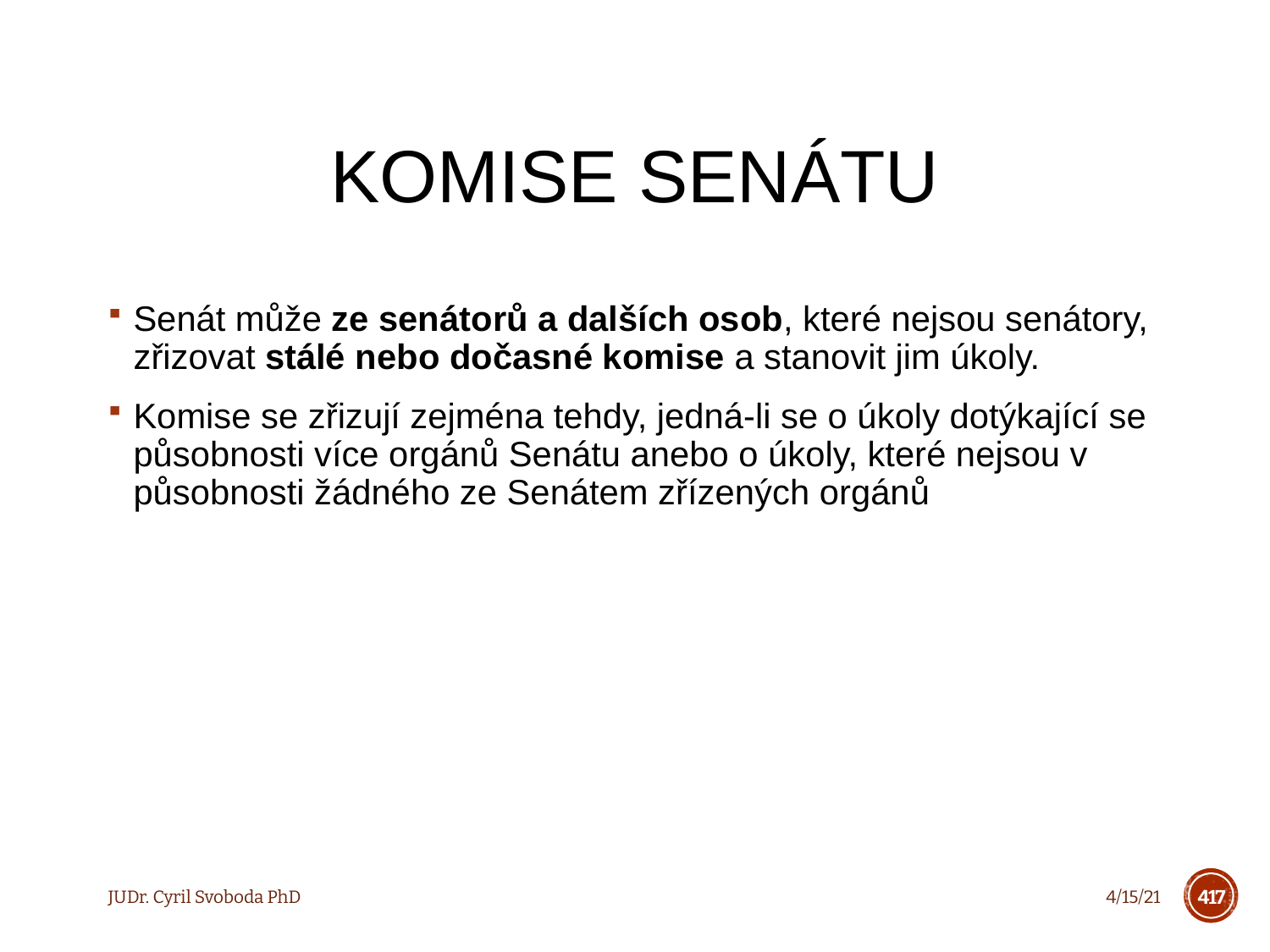

# Komise Senátu
Senát může ze senátorů a dalších osob, které nejsou senátory, zřizovat stálé nebo dočasné komise a stanovit jim úkoly.
Komise se zřizují zejména tehdy, jedná-li se o úkoly dotýkající se působnosti více orgánů Senátu anebo o úkoly, které nejsou v působnosti žádného ze Senátem zřízených orgánů
JUDr. Cyril Svoboda PhD
4/15/21
417